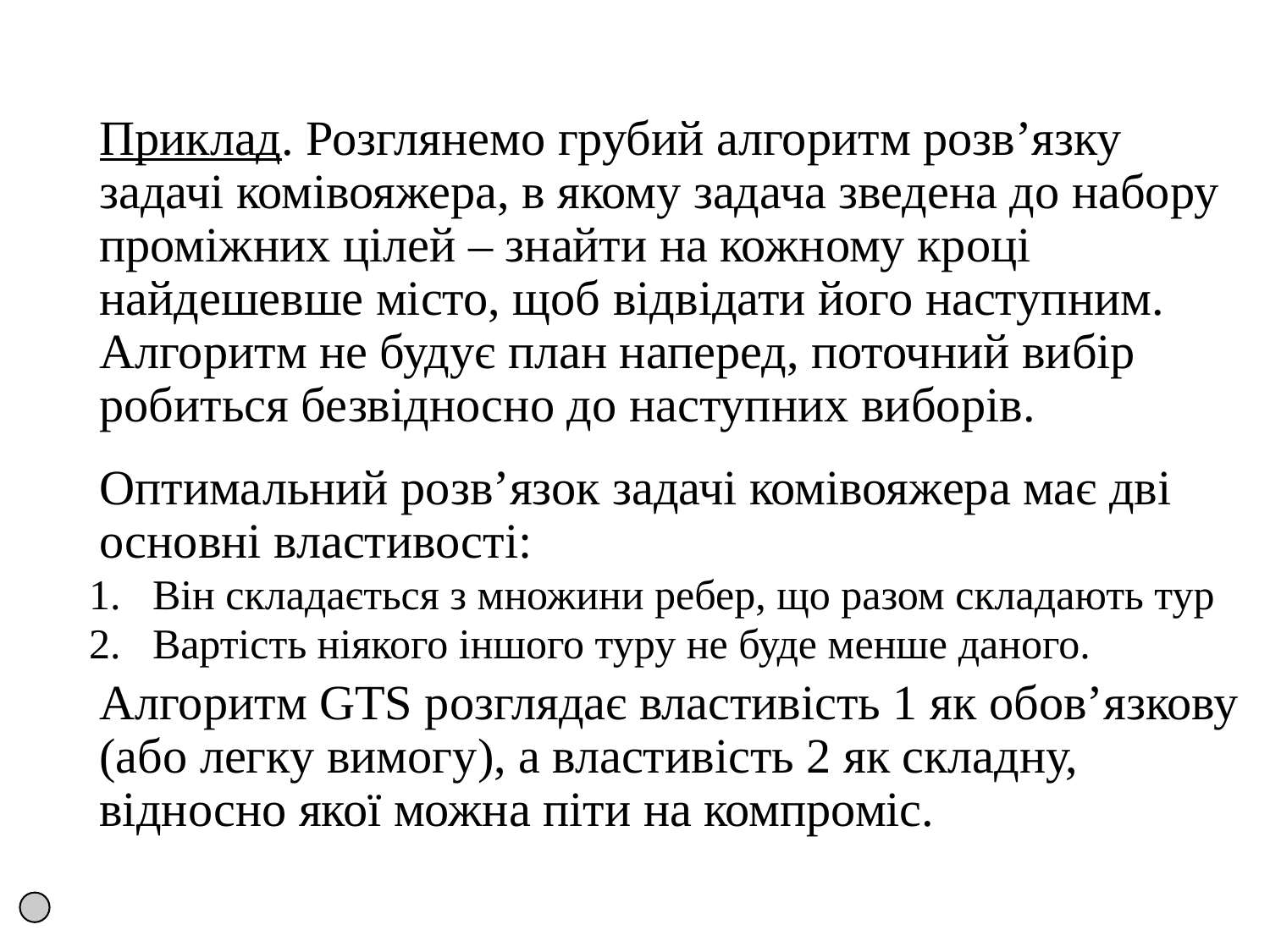

Приклад. Розглянемо грубий алгоритм розв’язку задачі комівояжера, в якому задача зведена до набору проміжних цілей – знайти на кожному кроці найдешевше місто, щоб відвідати його наступним. Алгоритм не будує план наперед, поточний вибір робиться безвідносно до наступних виборів.

	Оптимальний розв’язок задачі комівояжера має дві основні властивості:
Він складається з множини ребер, що разом складають тур
Вартість ніякого іншого туру не буде менше даного.
	Алгоритм GTS розглядає властивість 1 як обов’язкову (або легку вимогу), а властивість 2 як складну, відносно якої можна піти на компроміс.